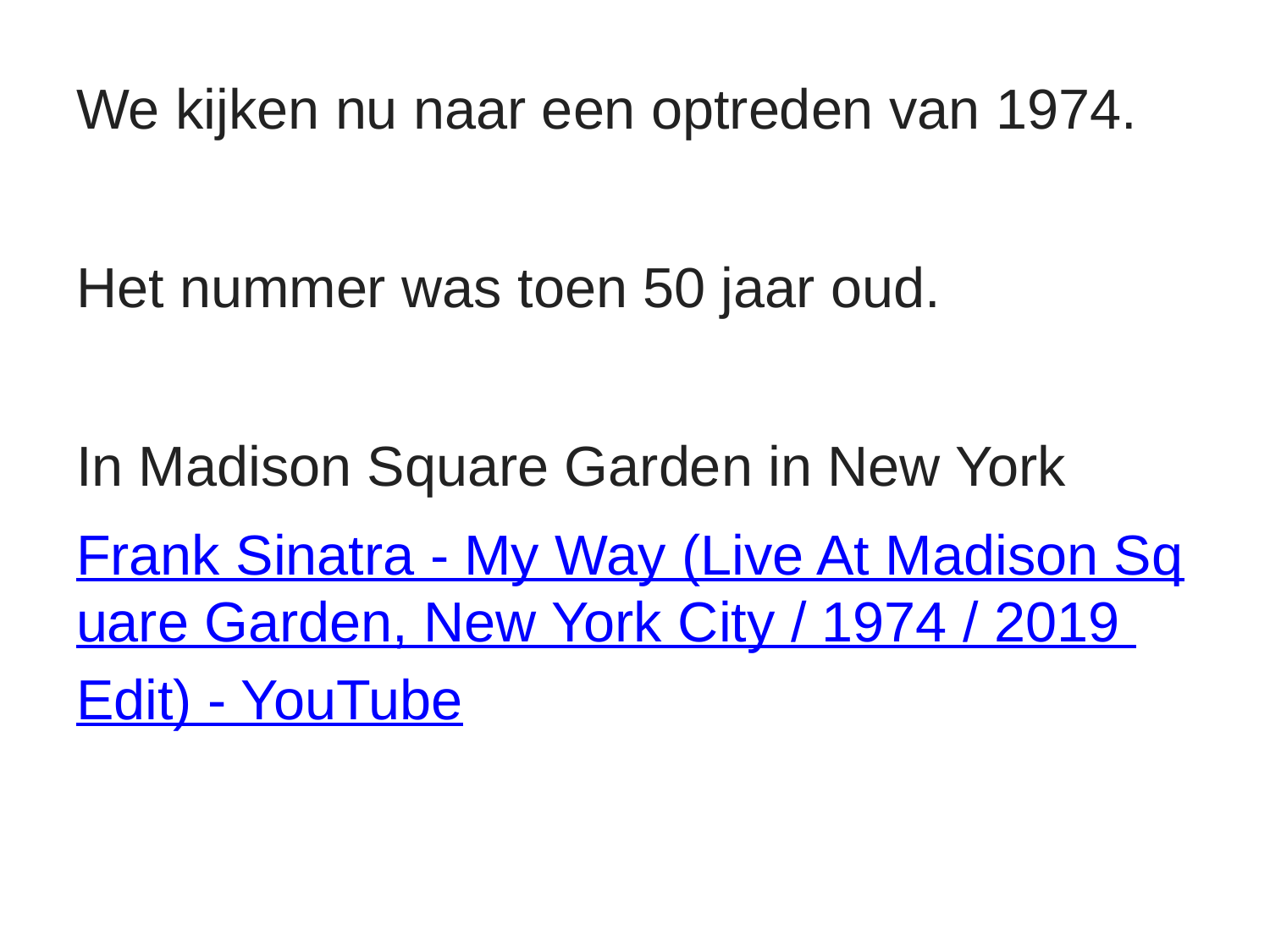

We kijken nu naar een optreden van 1974.

Het nummer was toen 50 jaar oud.

In Madison Square Garden in New York
Frank Sinatra - My Way (Live At Madison Square Garden, New York City / 1974 / 2019 Edit) - YouTube